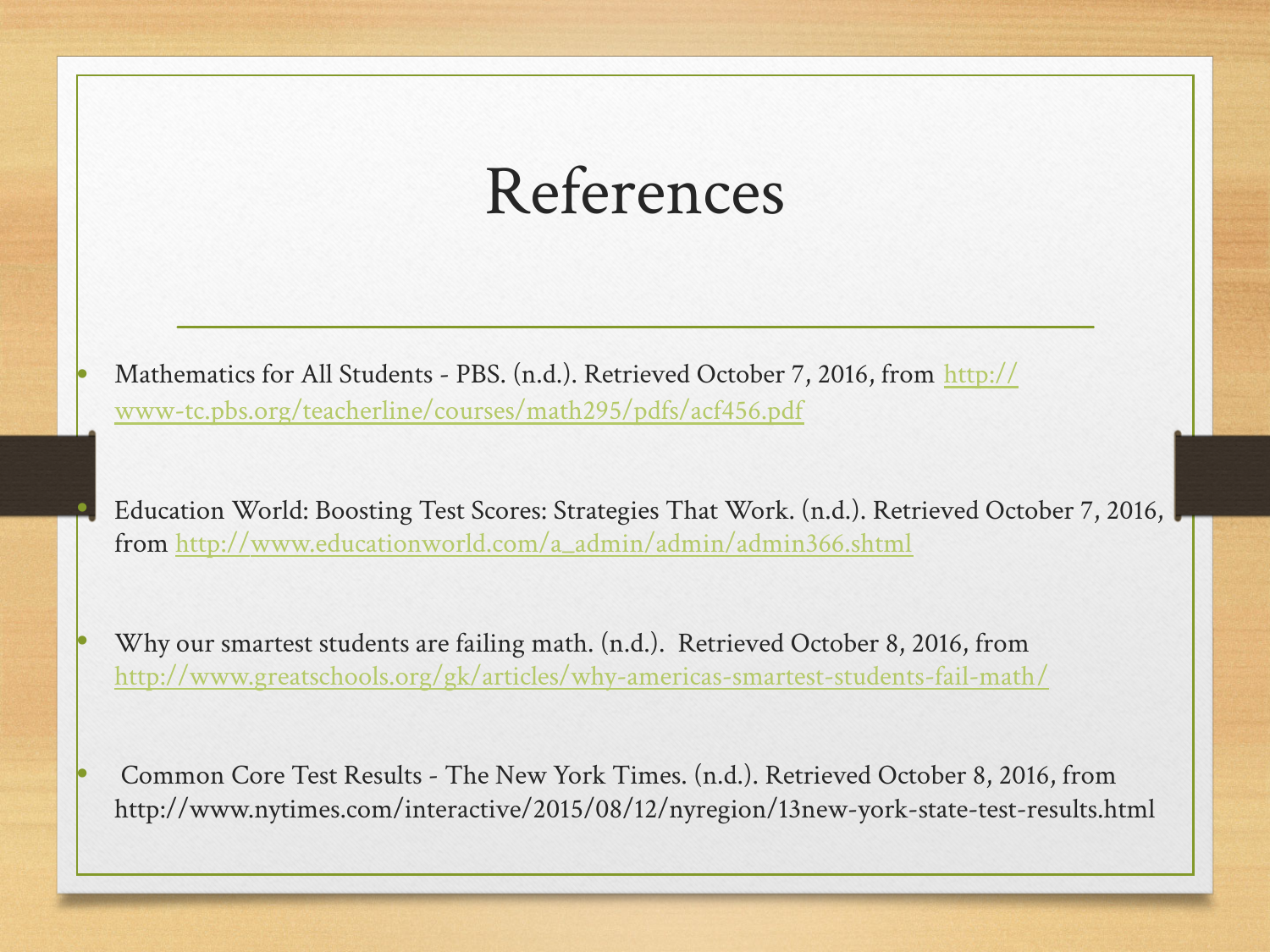

# References
Mathematics for All Students - PBS. (n.d.). Retrieved October 7, 2016, from http://www-tc.pbs.org/teacherline/courses/math295/pdfs/acf456.pdf

Education World: Boosting Test Scores: Strategies That Work. (n.d.). Retrieved October 7, 2016, from http://www.educationworld.com/a_admin/admin/admin366.shtml

Why our smartest students are failing math. (n.d.).  Retrieved October 8, 2016, from http://www.greatschools.org/gk/articles/why-americas-smartest-students-fail-math/

 Common Core Test Results - The New York Times. (n.d.). Retrieved October 8, 2016, from http://www.nytimes.com/interactive/2015/08/12/nyregion/13new-york-state-test-results.html